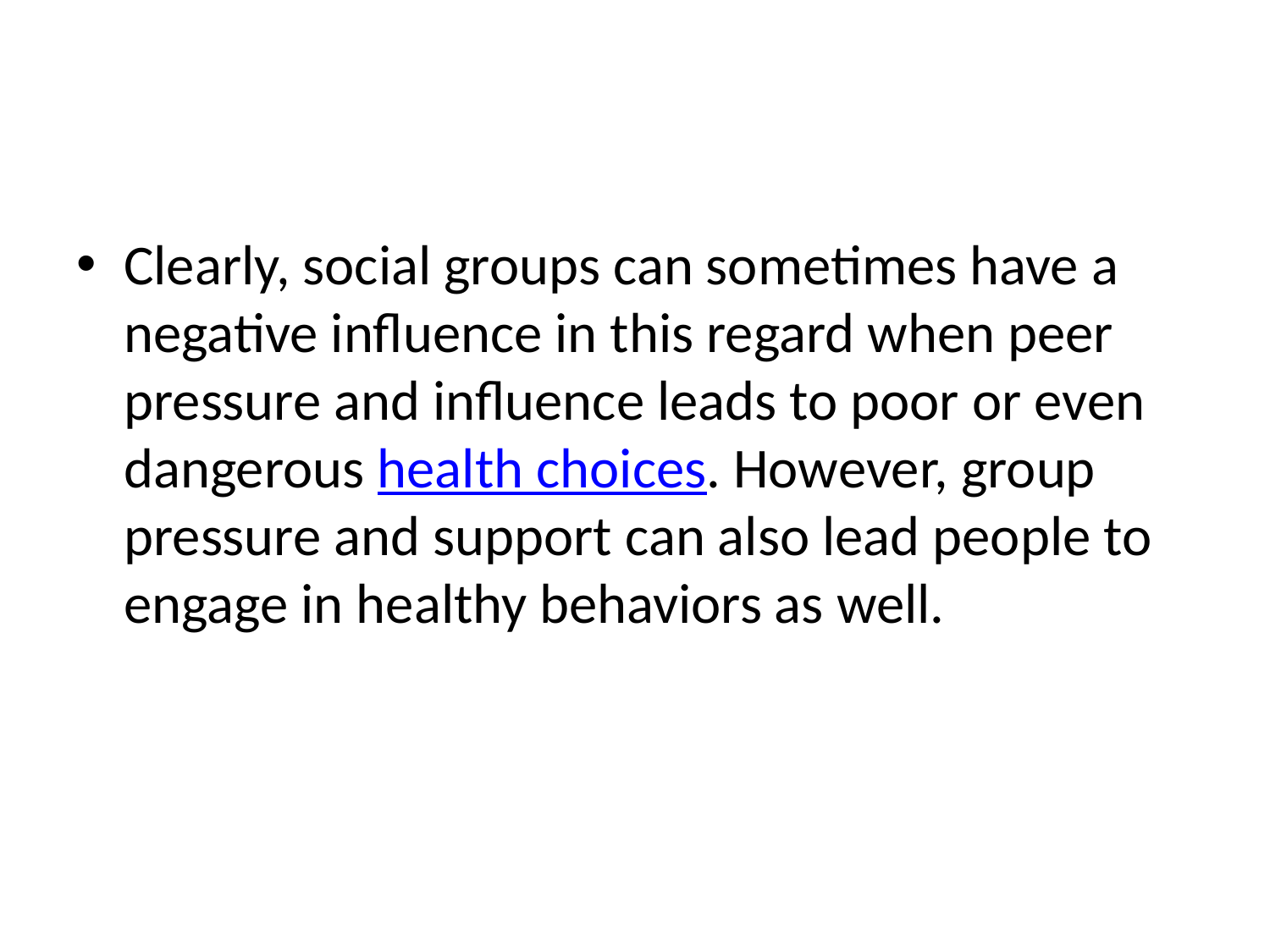

#
Clearly, social groups can sometimes have a negative influence in this regard when peer pressure and influence leads to poor or even dangerous health choices. However, group pressure and support can also lead people to engage in healthy behaviors as well.